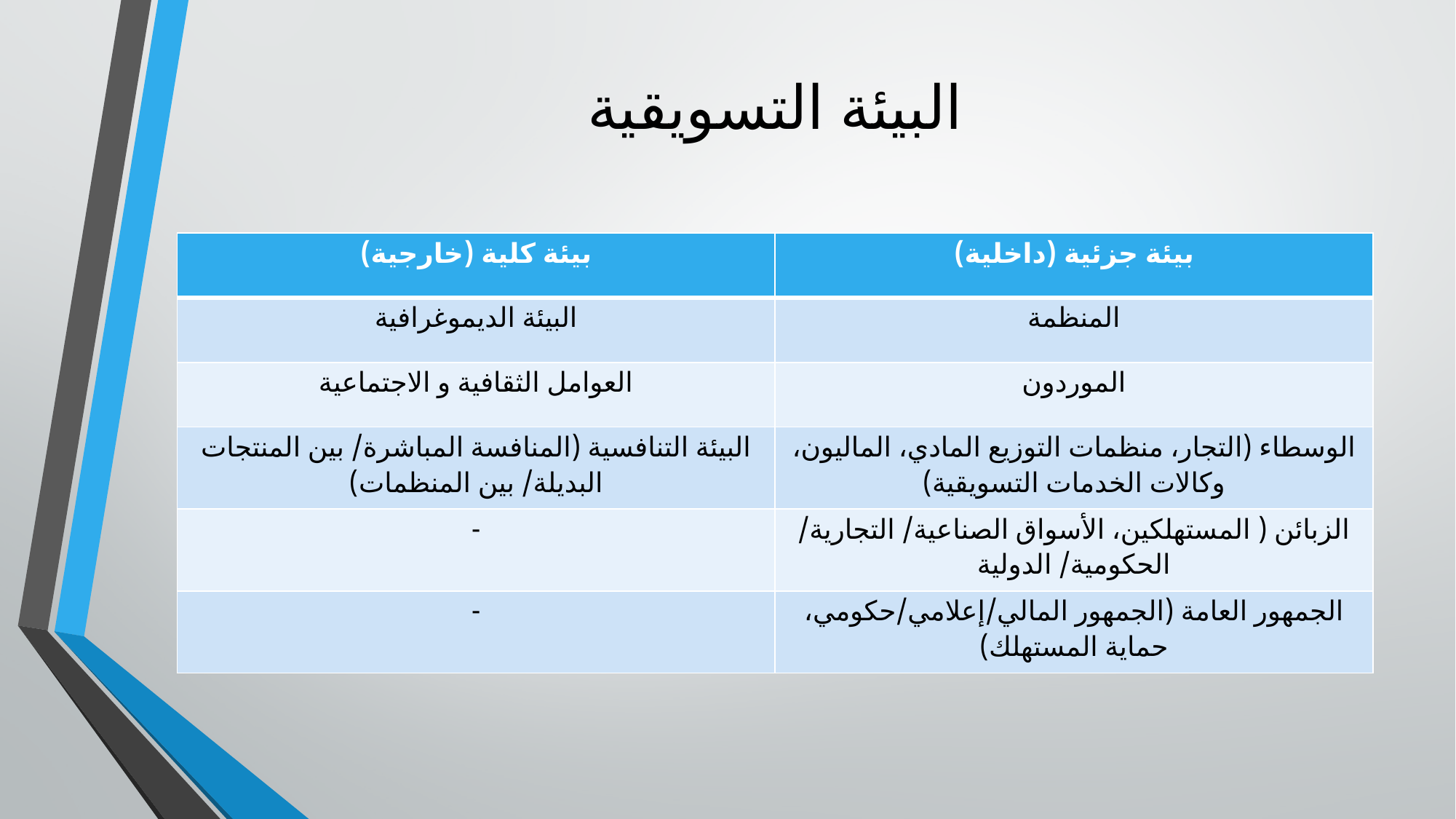

# البيئة التسويقية
| بيئة كلية (خارجية) | بيئة جزئية (داخلية) |
| --- | --- |
| البيئة الديموغرافية | المنظمة |
| العوامل الثقافية و الاجتماعية | الموردون |
| البيئة التنافسية (المنافسة المباشرة/ بين المنتجات البديلة/ بين المنظمات) | الوسطاء (التجار، منظمات التوزيع المادي، الماليون، وكالات الخدمات التسويقية) |
| - | الزبائن ( المستهلكين، الأسواق الصناعية/ التجارية/ الحكومية/ الدولية |
| - | الجمهور العامة (الجمهور المالي/إعلامي/حكومي، حماية المستهلك) |